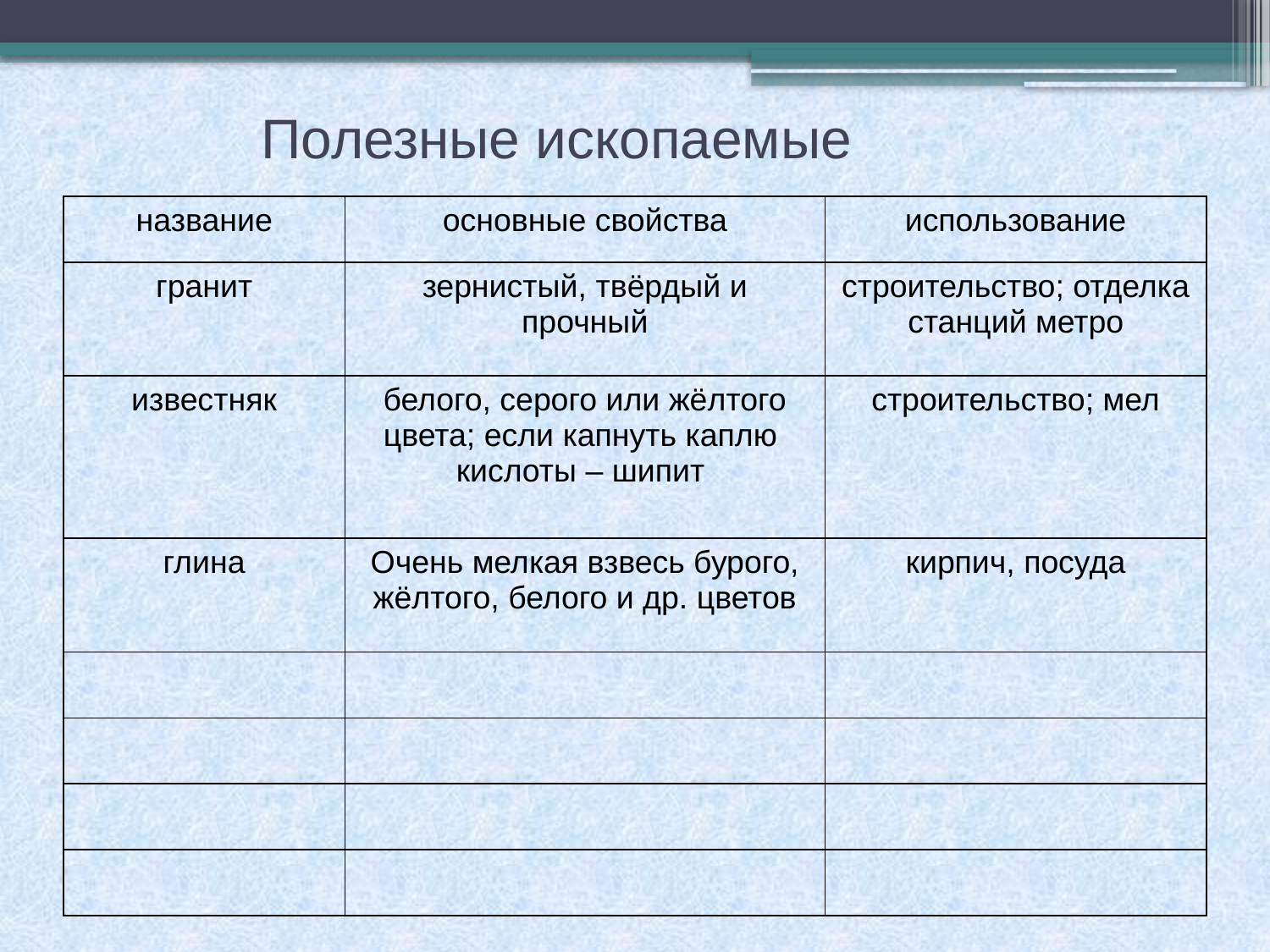

# Полезные ископаемые
| название | основные свойства | использование |
| --- | --- | --- |
| гранит | зернистый, твёрдый и прочный | строительство; отделка станций метро |
| известняк | белого, серого или жёлтого цвета; если капнуть каплю кислоты – шипит | строительство; мел |
| глина | Очень мелкая взвесь бурого, жёлтого, белого и др. цветов | кирпич, посуда |
|  |  |  |
|  |  |  |
|  |  |  |
|  |  |  |